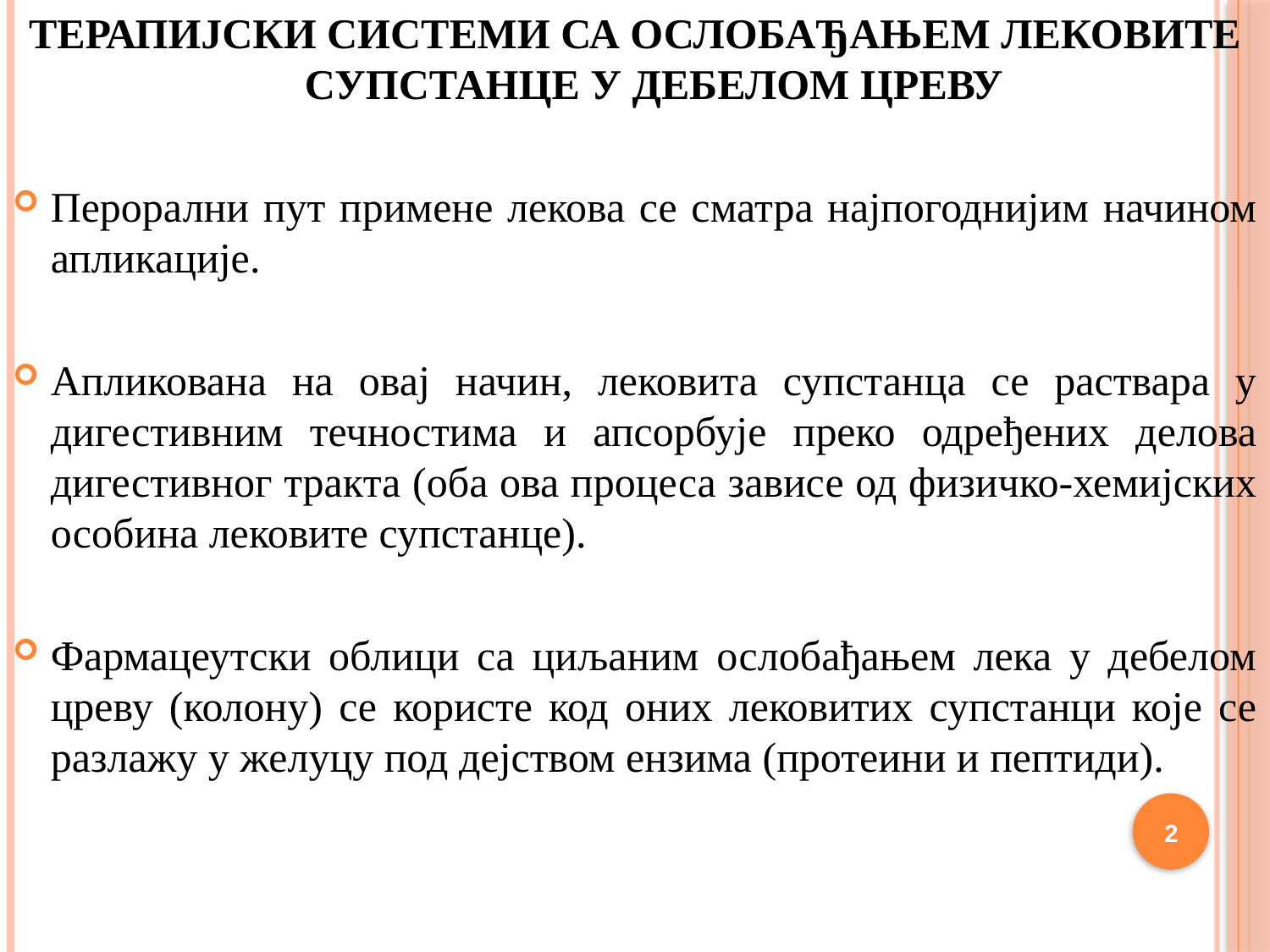

ТЕРАПИЈСКИ СИСТЕМИ СА ОСЛОБАЂАЊЕМ ЛЕКОВИТЕ СУПСТАНЦЕ У ДЕБЕЛОМ ЦРЕВУ

Перорални пут примене лекова се сматра најпогоднијим начином апликације.

Апликована на овај начин, лековита супстанца се раствара у дигестивним течностима и апсорбује преко одређених делова дигестивног тракта (оба ова процеса зависе од физичко-хемијских особина лековите супстанце).

Фармацеутски облици са циљаним ослобађањем лека у дебелом цреву (колону) се користе код оних лековитих супстанци које се разлажу у желуцу под дејством ензима (протеини и пептиди).

2